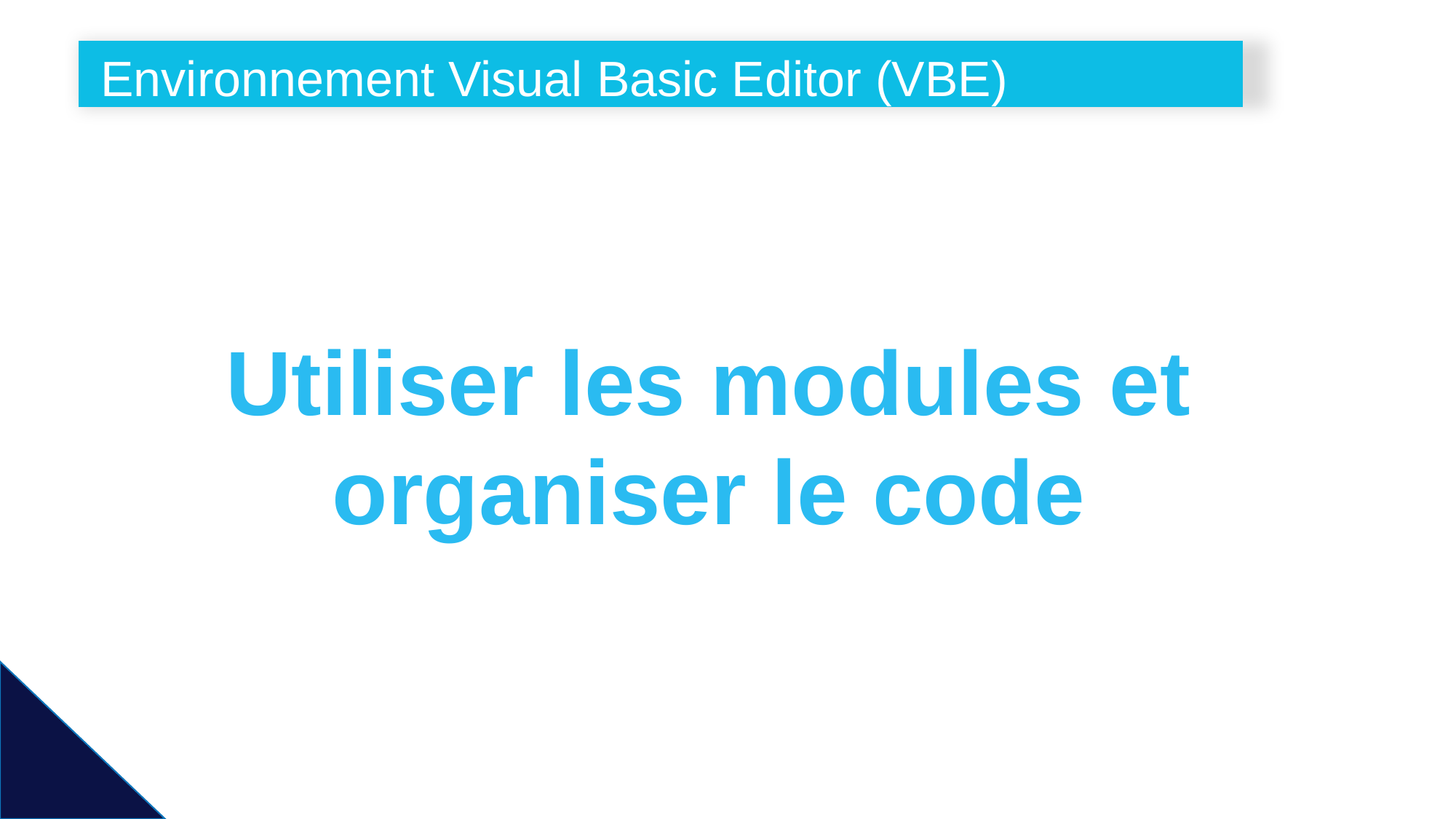

# Environnement Visual Basic Editor (VBE)
Utiliser les modules et organiser le code